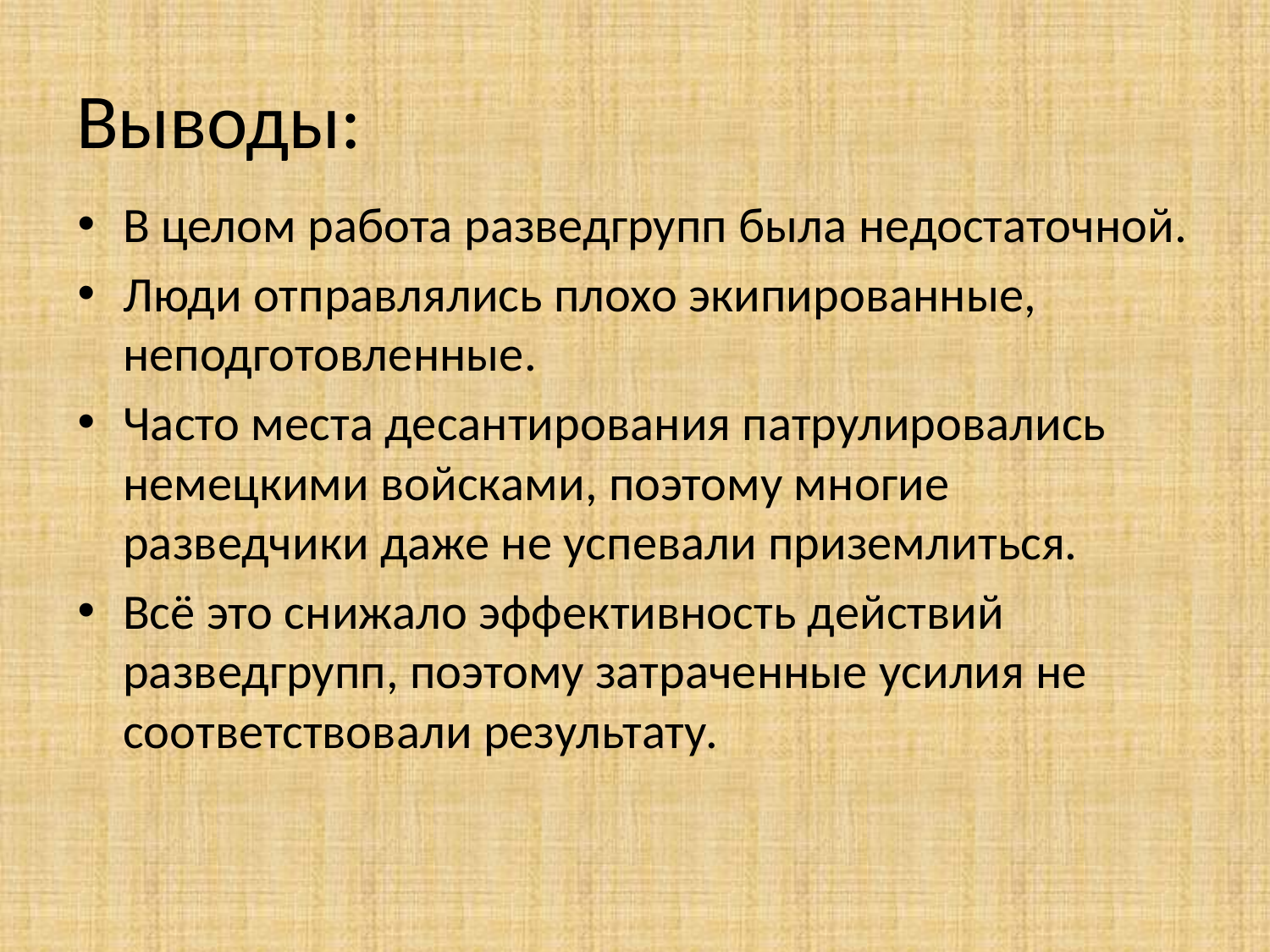

# Выводы:
В целом работа разведгрупп была недостаточной.
Люди отправлялись плохо экипированные, неподготовленные.
Часто места десантирования патрулировались немецкими войсками, поэтому многие разведчики даже не успевали приземлиться.
Всё это снижало эффективность действий разведгрупп, поэтому затраченные усилия не соответствовали результату.